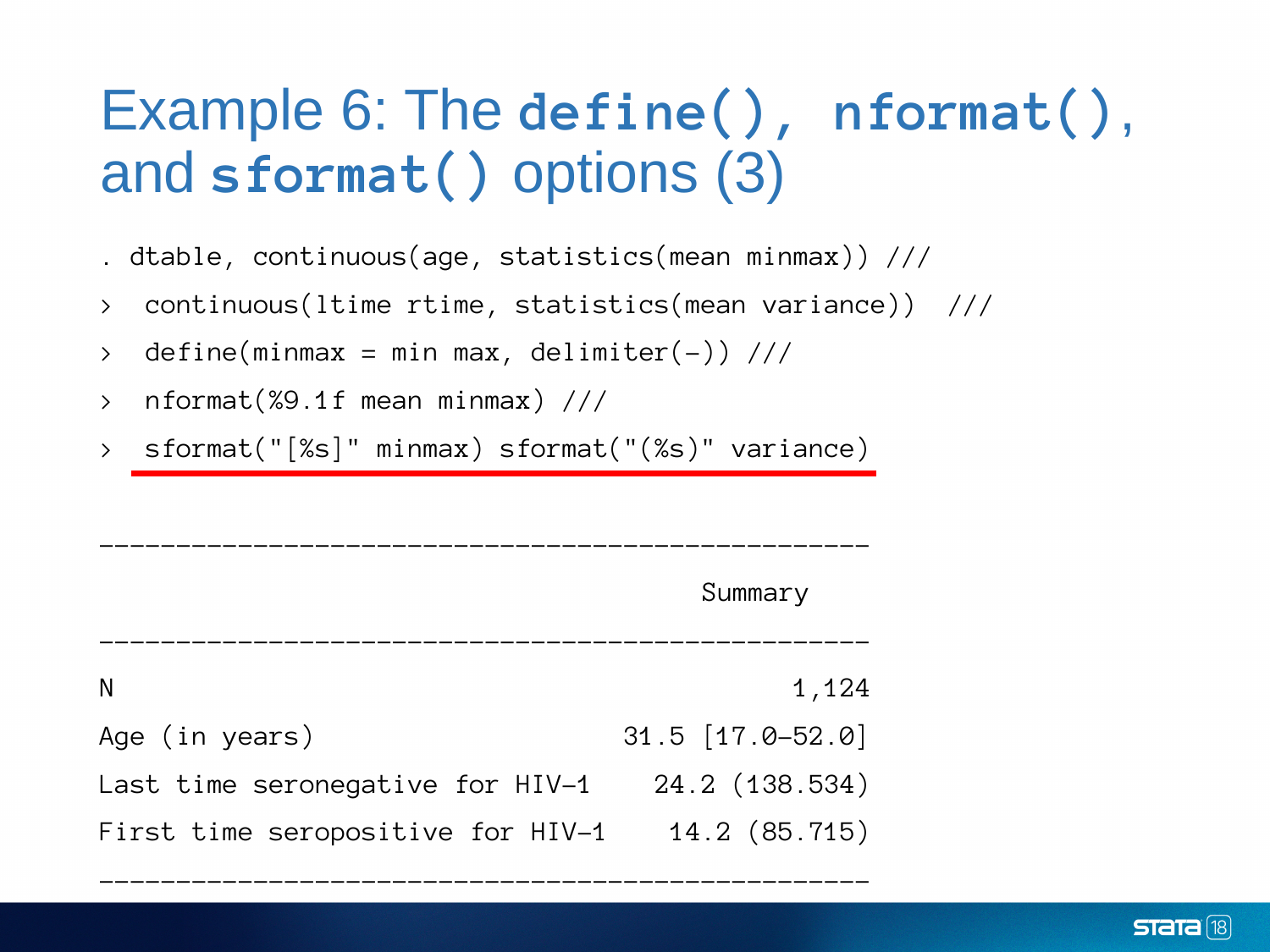

# Example 6: The define(), nformat(), and sformat() options (3)
. dtable, continuous(age, statistics(mean minmax)) ///
>  continuous(ltime rtime, statistics(mean variance))  ///
>  define(minmax = min max, delimiter(-)) ///
>  nformat(%9.1f mean minmax) ///
>  sformat("[%s]" minmax) sformat("(%s)" variance)

--------------------------------------------------
                                       Summary
--------------------------------------------------
N                                            1,124
Age (in years)                    31.5 [17.0-52.0]
Last time seronegative for HIV-1    24.2 (138.534)
First time seropositive for HIV-1    14.2 (85.715)
--------------------------------------------------